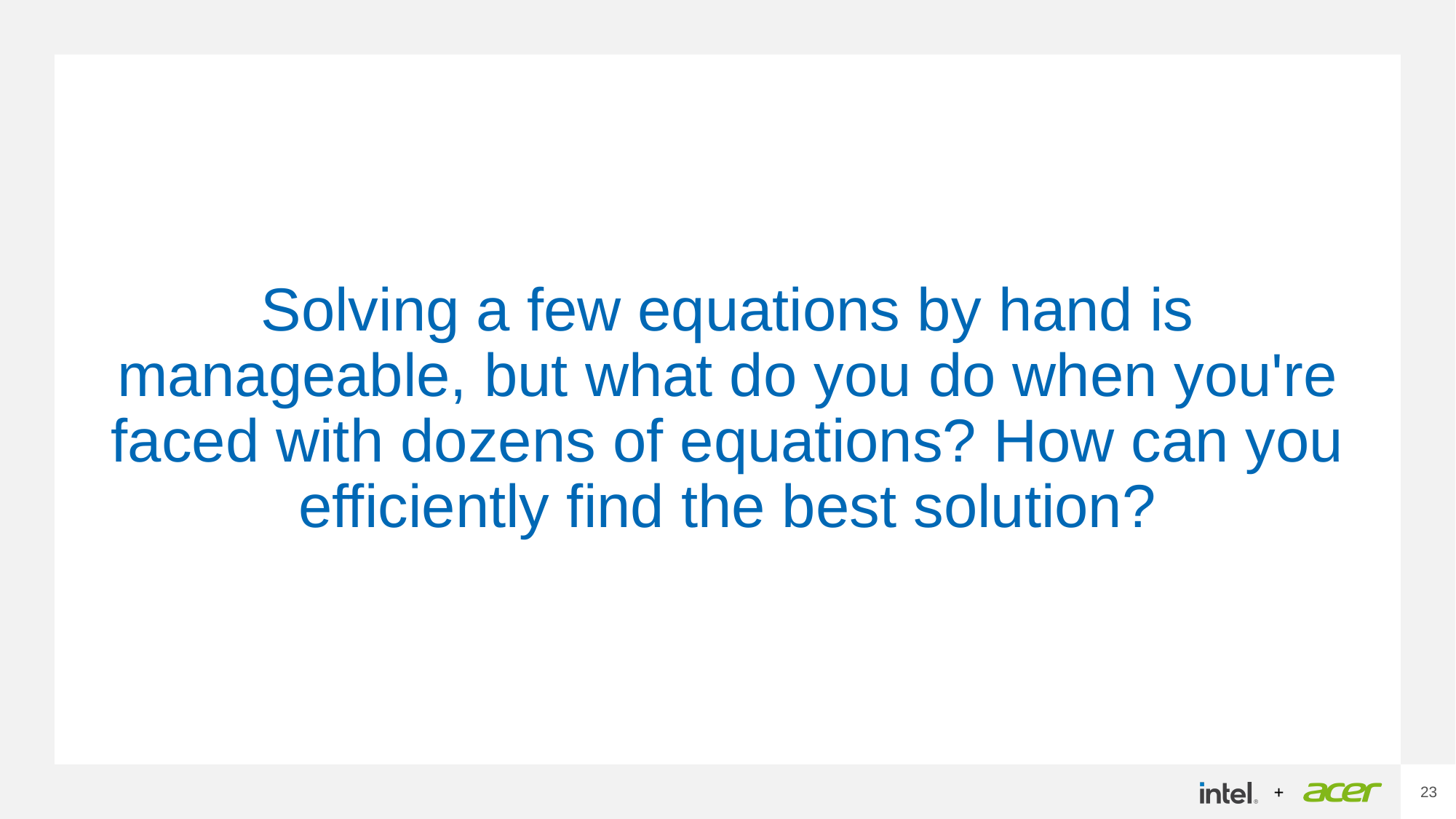

# Solving a few equations by hand is manageable, but what do you do when you're faced with dozens of equations? How can you efficiently find the best solution?